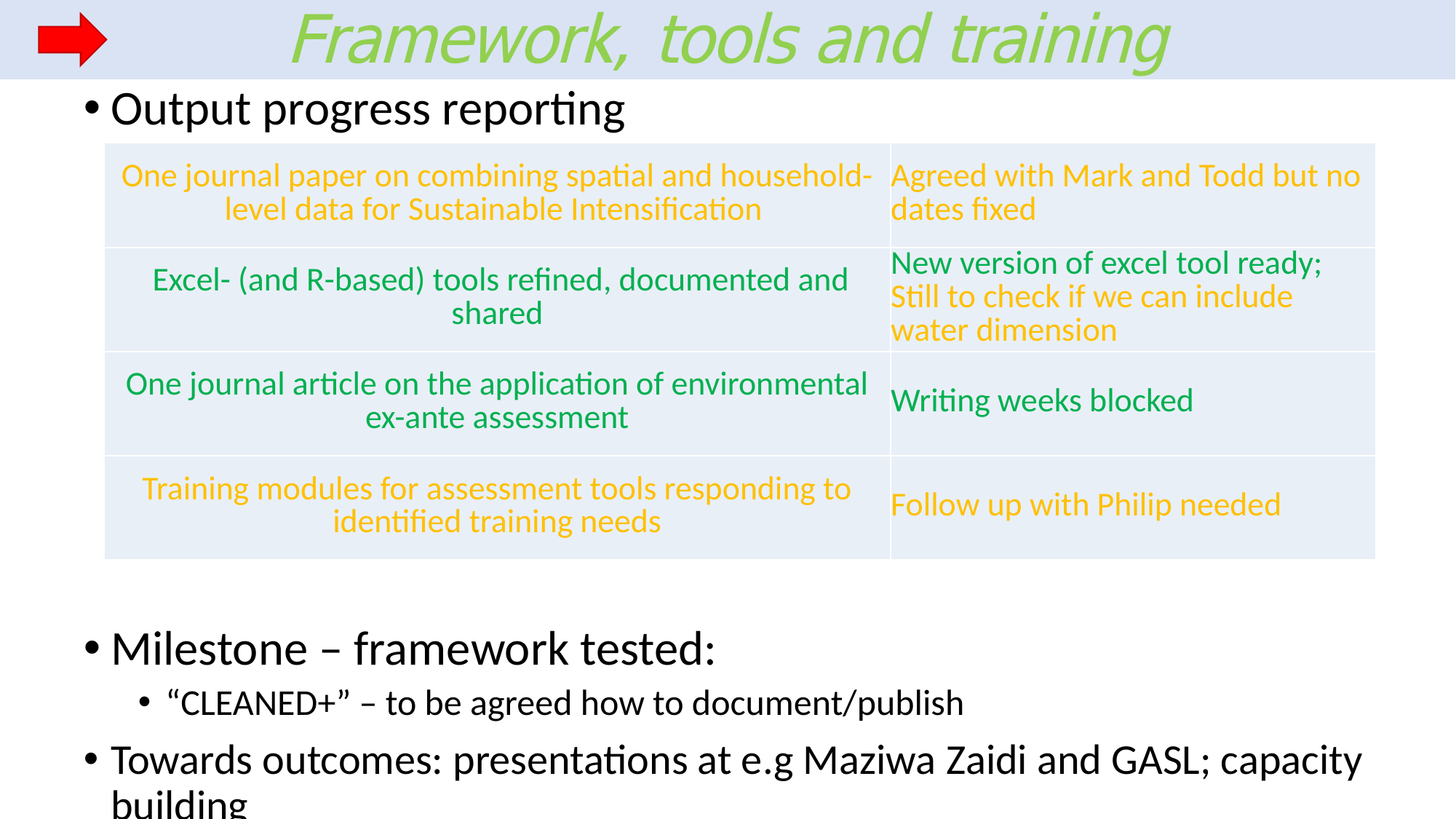

Framework, tools and training

Output progress reporting

Milestone – framework tested:
“CLEANED+” – to be agreed how to document/publish
Towards outcomes: presentations at e.g Maziwa Zaidi and GASL; capacity building

9
| One journal paper on combining spatial and household-level data for Sustainable Intensification | Agreed with Mark and Todd but no dates fixed |
| --- | --- |
| Excel- (and R-based) tools refined, documented and shared | New version of excel tool ready; Still to check if we can include water dimension |
| One journal article on the application of environmental ex-ante assessment | Writing weeks blocked |
| Training modules for assessment tools responding to identified training needs | Follow up with Philip needed |